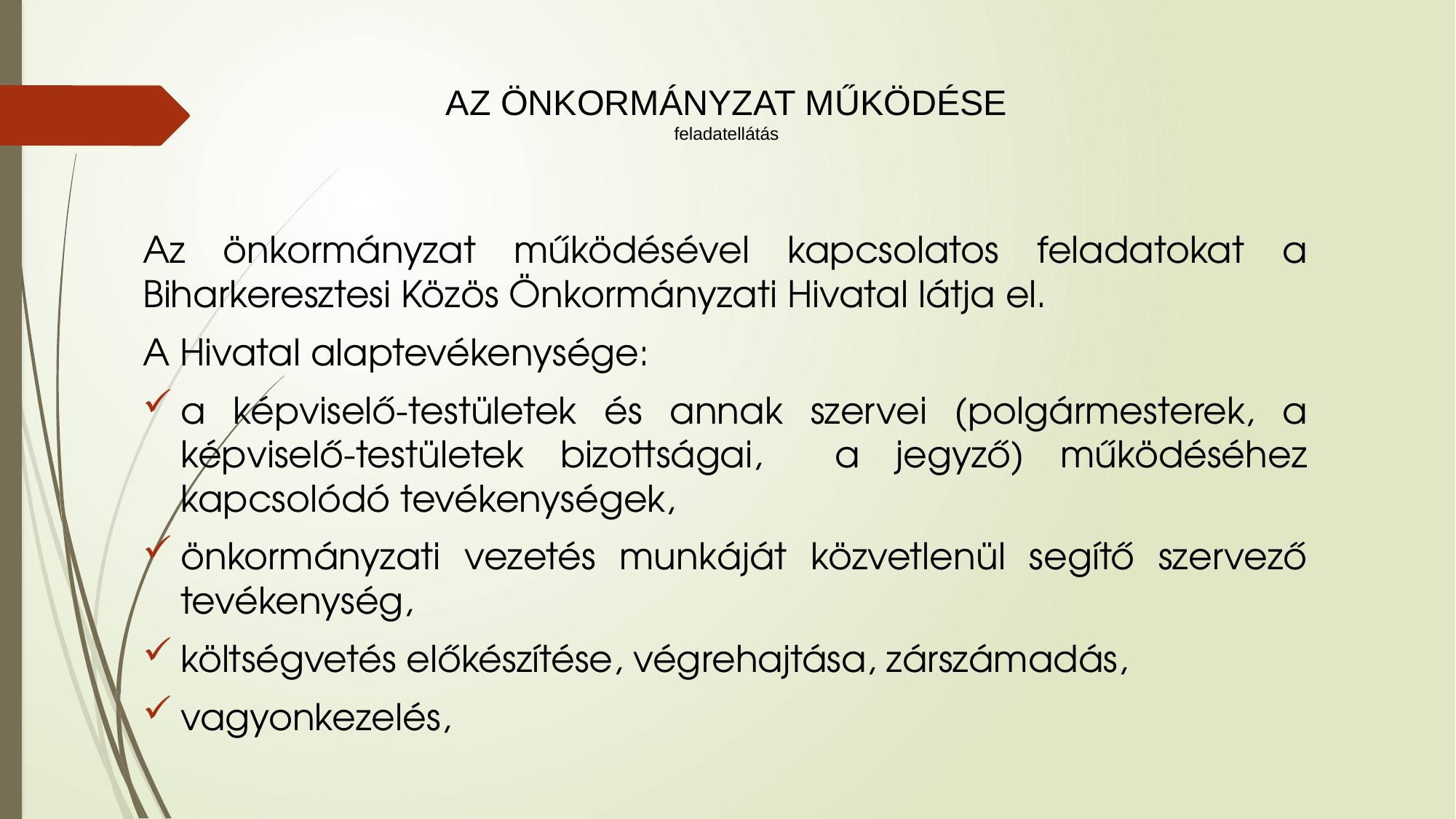

# AZ ÖNKORMÁNYZAT MŰKÖDÉSE feladatellátás
Az önkormányzat működésével kapcsolatos feladatokat a Biharkeresztesi Közös Önkormányzati Hivatal látja el.
A Hivatal alaptevékenysége:
a képviselő-testületek és annak szervei (polgármesterek, a képviselő-testületek bizottságai,  a jegyző) működéséhez kapcsolódó tevékenységek,
önkormányzati vezetés munkáját közvetlenül segítő szervező tevékenység,
költségvetés előkészítése, végrehajtása, zárszámadás,
vagyonkezelés,